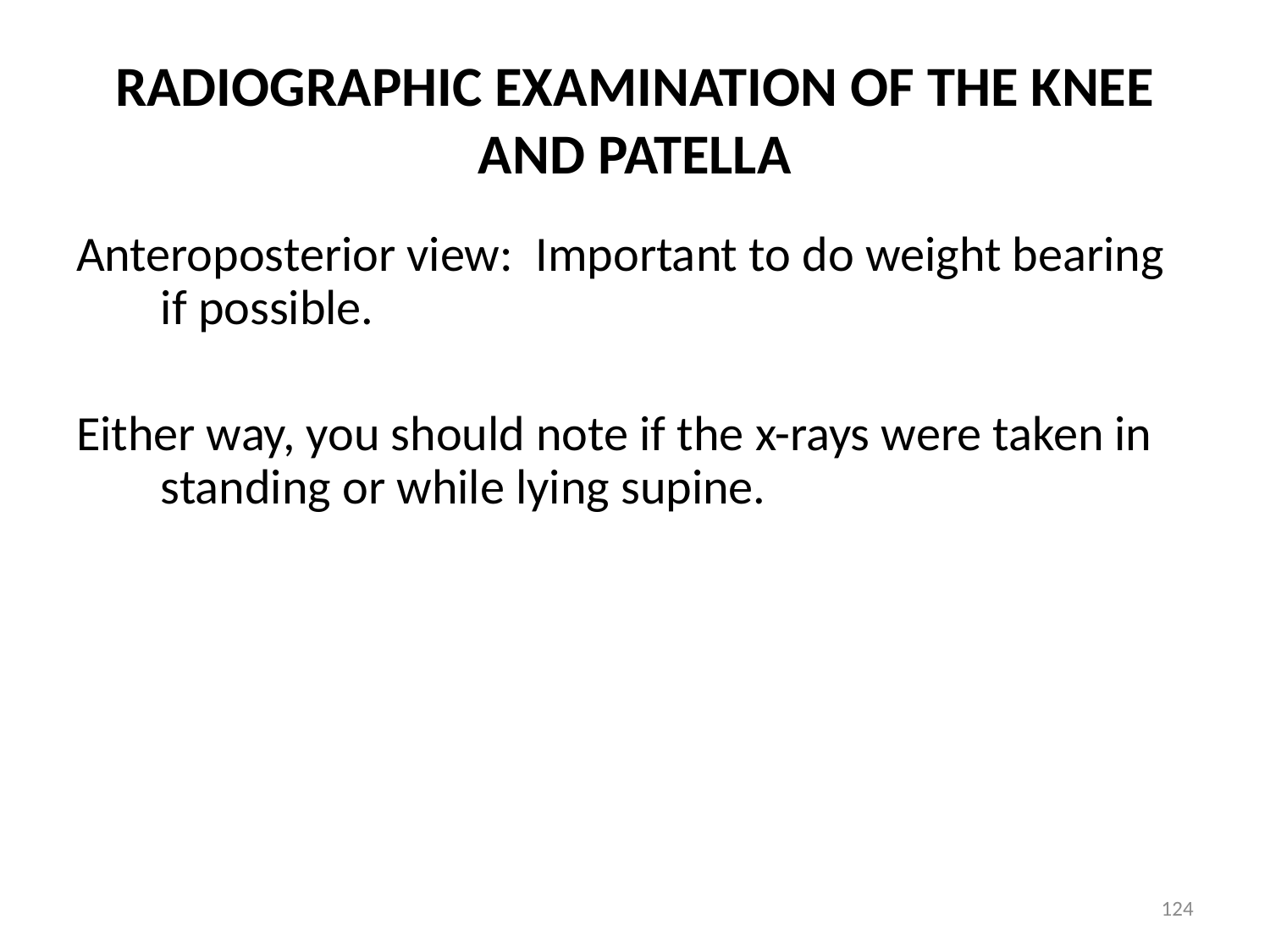

# RADIOGRAPHIC EXAMINATION OF THE KNEE AND PATELLA
Anteroposterior view:  Important to do weight bearing if possible.

Either way, you should note if the x-rays were taken in standing or while lying supine.

124